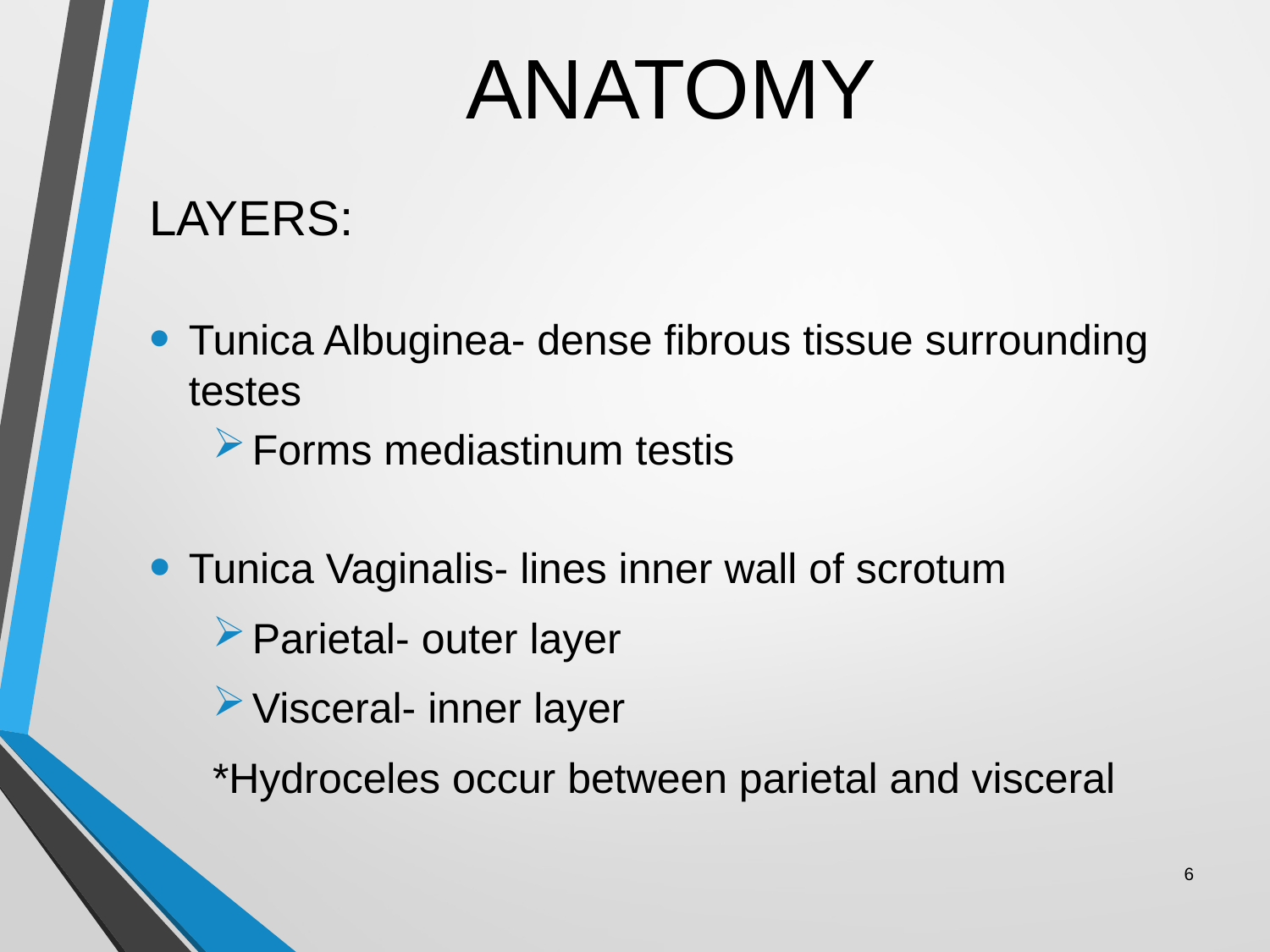

# ANATOMY
LAYERS:

Tunica Albuginea- dense fibrous tissue surrounding testes
Forms mediastinum testis

Tunica Vaginalis- lines inner wall of scrotum
Parietal- outer layer
Visceral- inner layer
*Hydroceles occur between parietal and visceral

6